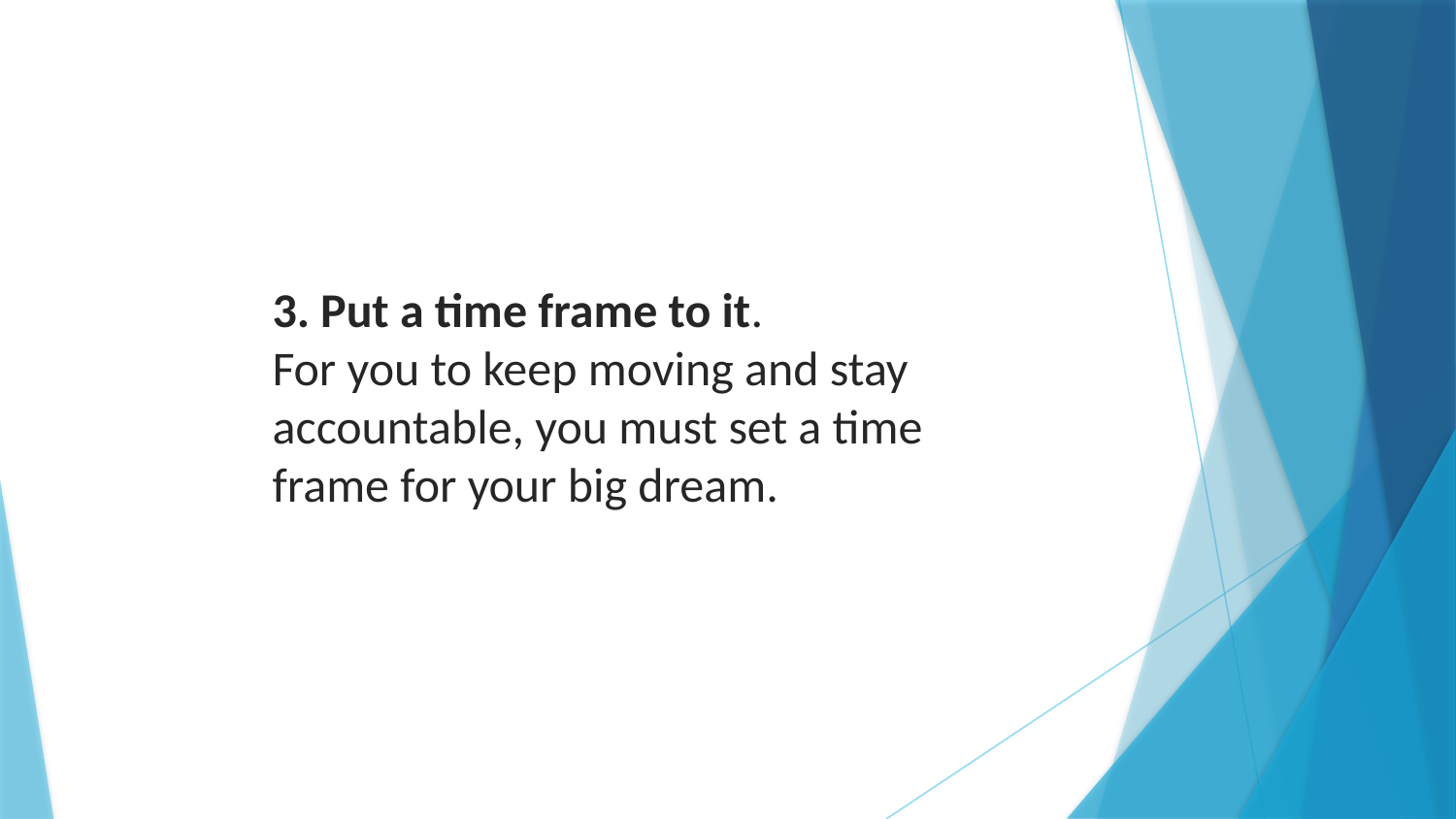

3. Put a time frame to it.
For you to keep moving and stay accountable, you must set a time frame for your big dream.